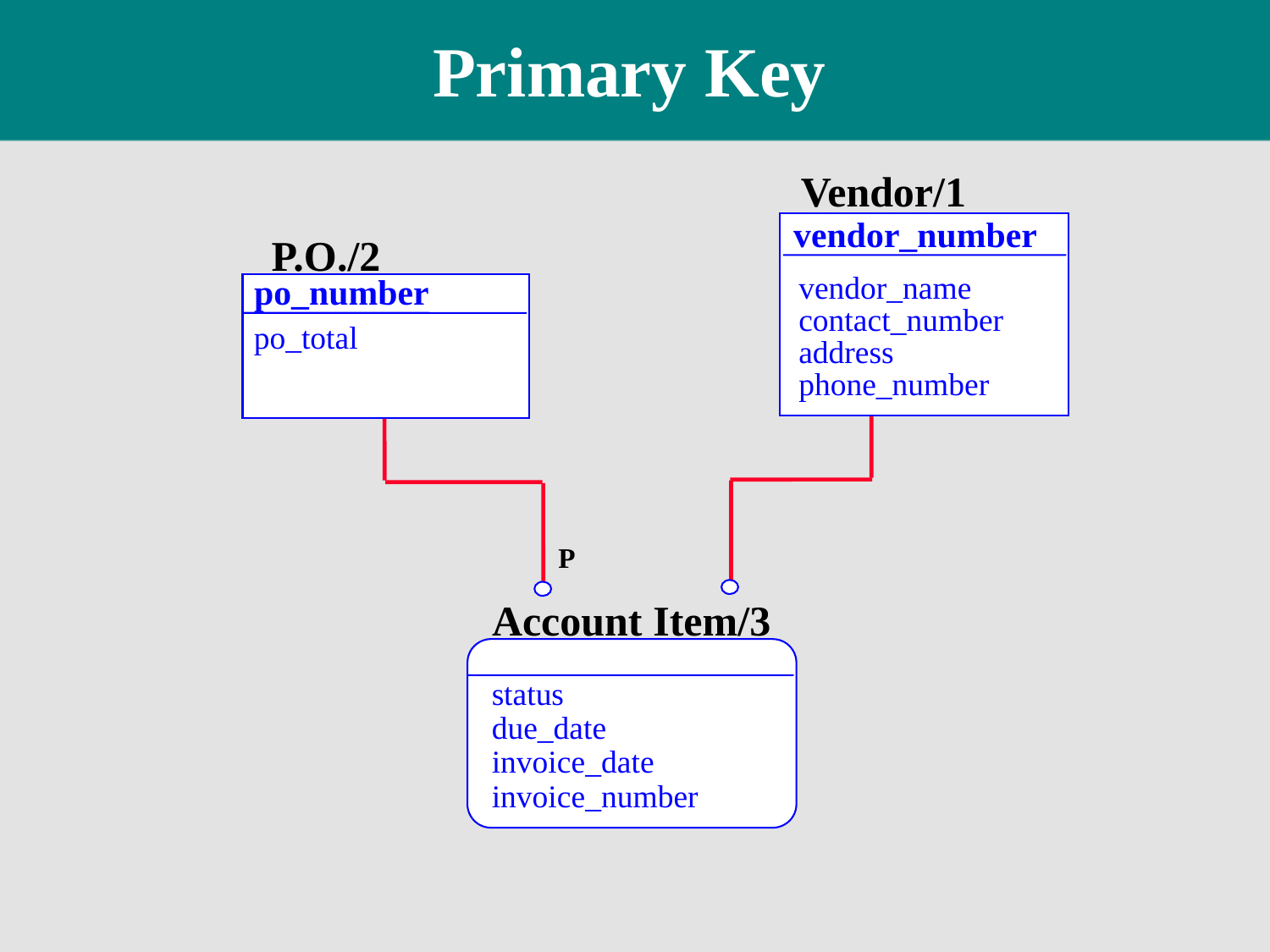

# Primary Key
Vendor/1
vendor_number

vendor_name
contact_number
address
phone_number
P.O./2
po_number

po_total

P
Account Item/3

status
due_date
invoice_date
invoice_number